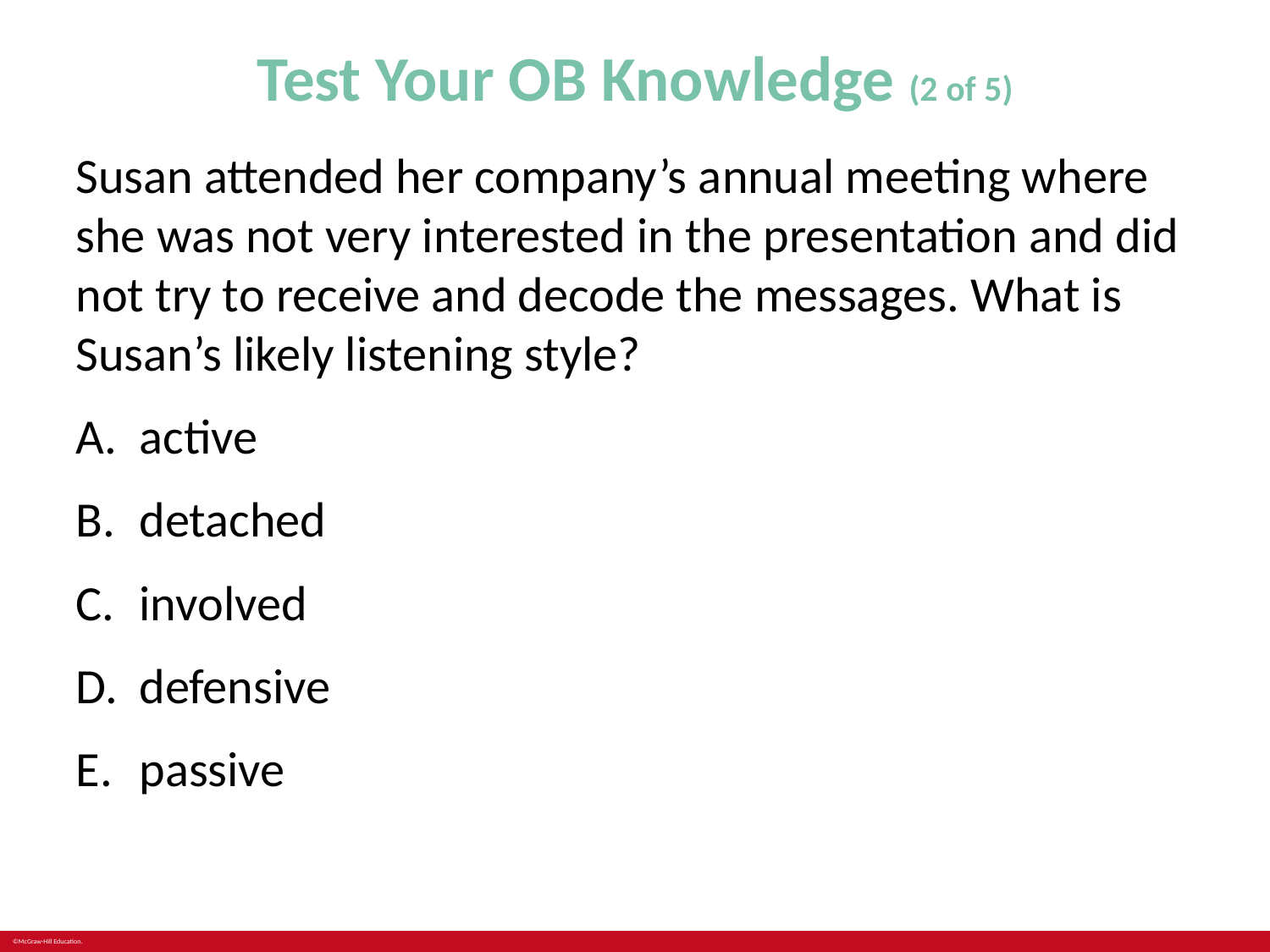

# Test Your OB Knowledge (2 of 5)
Susan attended her company’s annual meeting where she was not very interested in the presentation and did not try to receive and decode the messages. What is Susan’s likely listening style?
active
detached
involved
defensive
passive